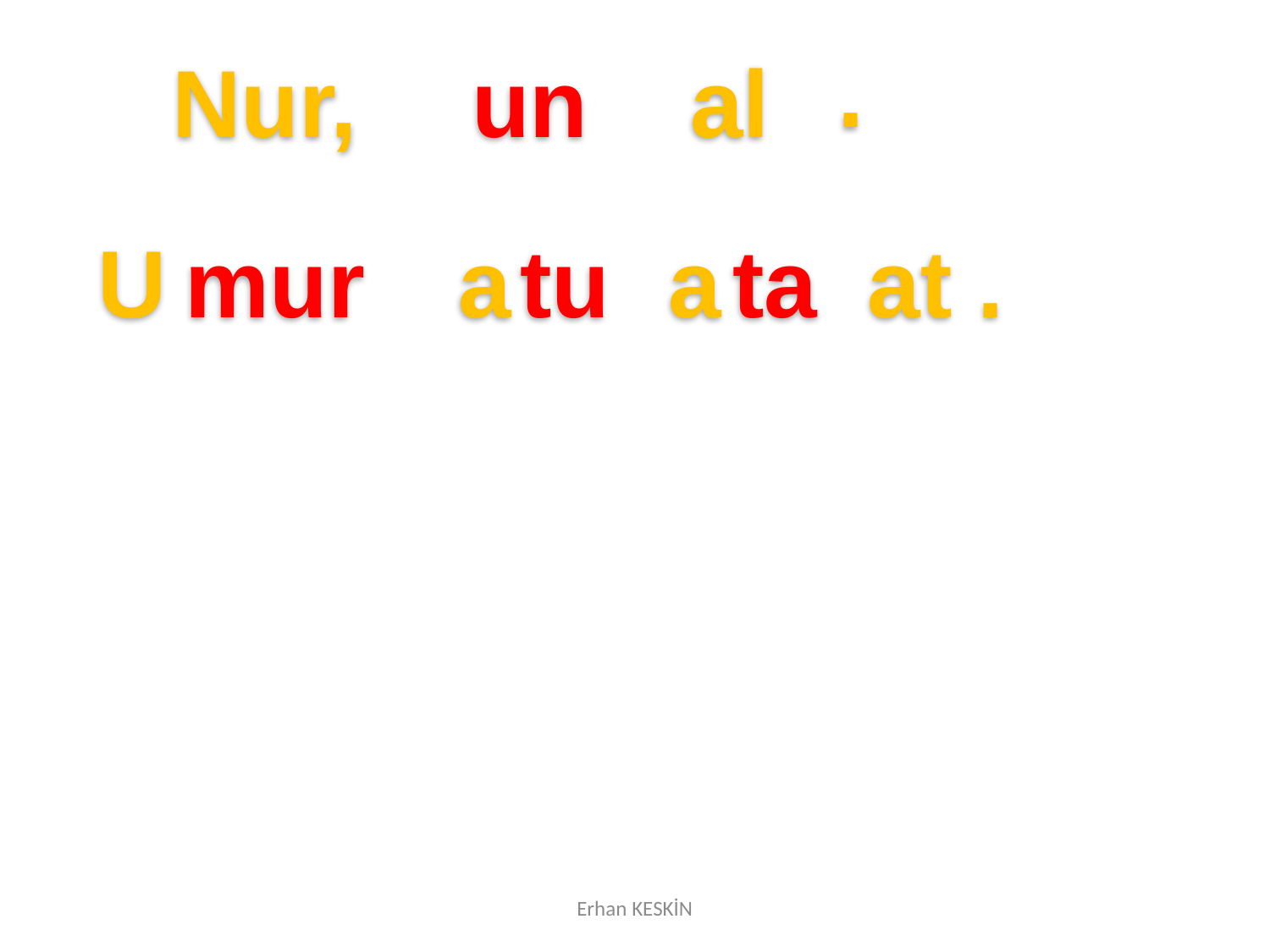

.
Nur,
un
al
U
mur
a
tu
a
ta
at
.
Erhan KESKİN